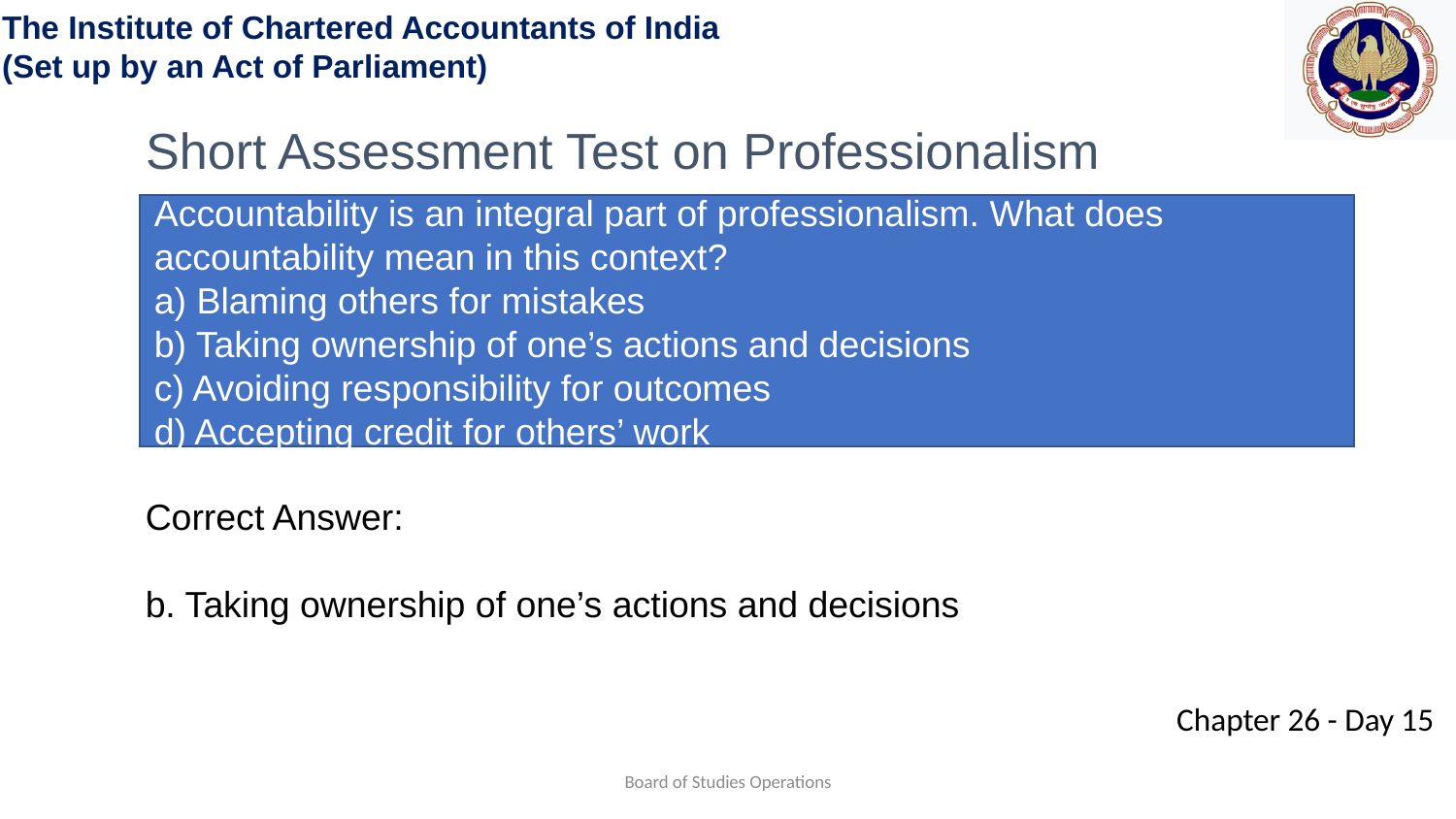

Short Assessment Test on Professionalism
Accountability is an integral part of professionalism. What does accountability mean in this context?
a) Blaming others for mistakes
b) Taking ownership of one’s actions and decisions
c) Avoiding responsibility for outcomes
d) Accepting credit for others’ work
Correct Answer:

b. Taking ownership of one’s actions and decisions
Board of Studies Operations